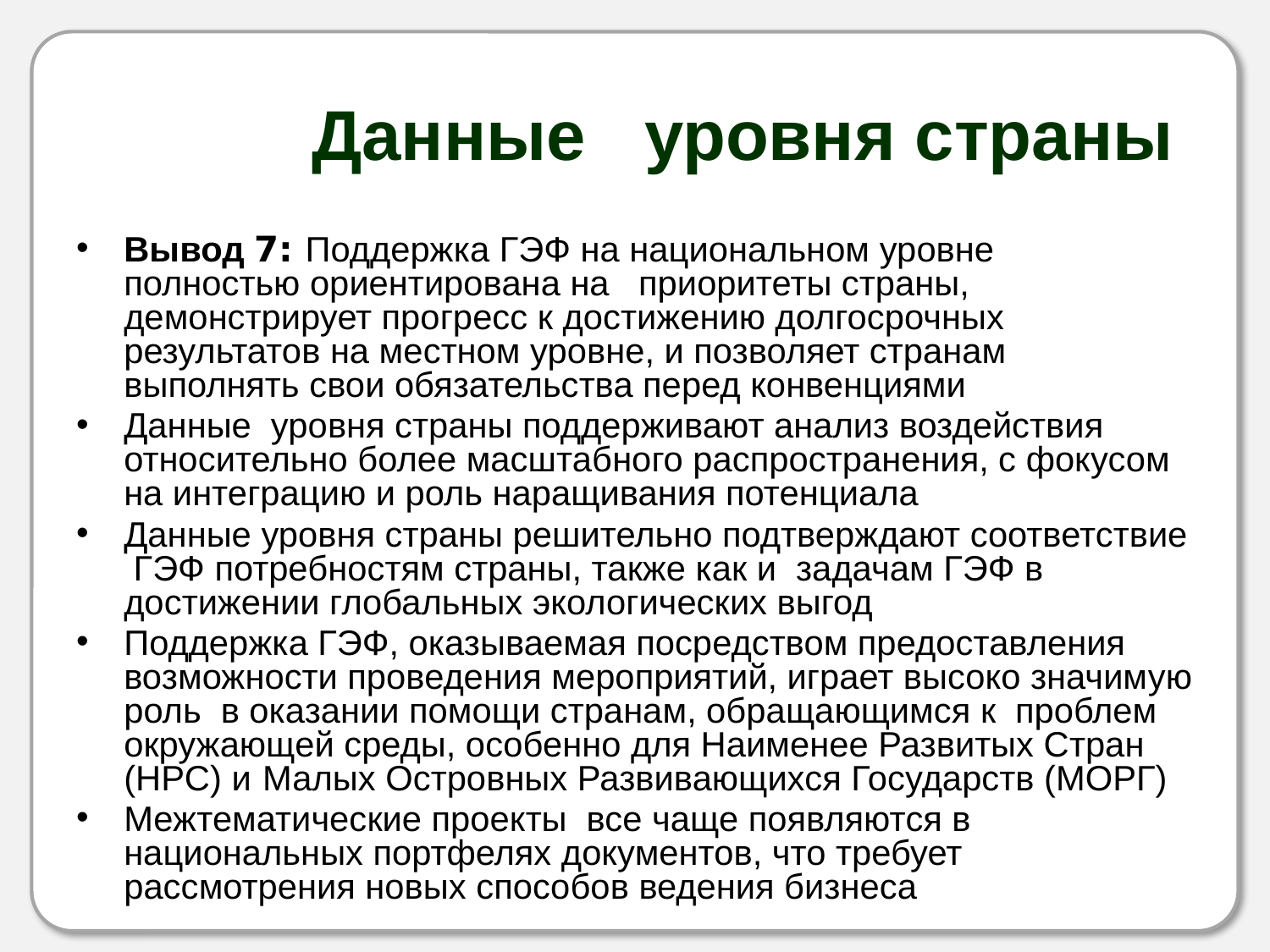

# Данные   уровня страны
Вывод 7: Поддержка ГЭФ на национальном уровне   полностью ориентирована на   приоритеты страны, демонстрирует прогресс к достижению долгосрочных результатов на местном уровне, и позволяет странам   выполнять свои обязательства перед конвенциями
Данные  уровня страны поддерживают анализ воздействия относительно более масштабного распространения, с фокусом на интеграцию и роль наращивания потенциала
Данные уровня страны решительно подтверждают соответствие  ГЭФ потребностям страны, также как и  задачам ГЭФ в достижении глобальных экологических выгод
Поддержка ГЭФ, оказываемая посредством предоставления возможности проведения мероприятий, играет высоко значимую роль  в оказании помощи странам, обращающимся к  проблем окружающей среды, особенно для Наименее Развитых Стран (НРС) и Малых Островных Развивающихся Государств (МОРГ)
Межтематические проекты  все чаще появляются в национальных портфелях документов, что требует рассмотрения новых способов ведения бизнеса